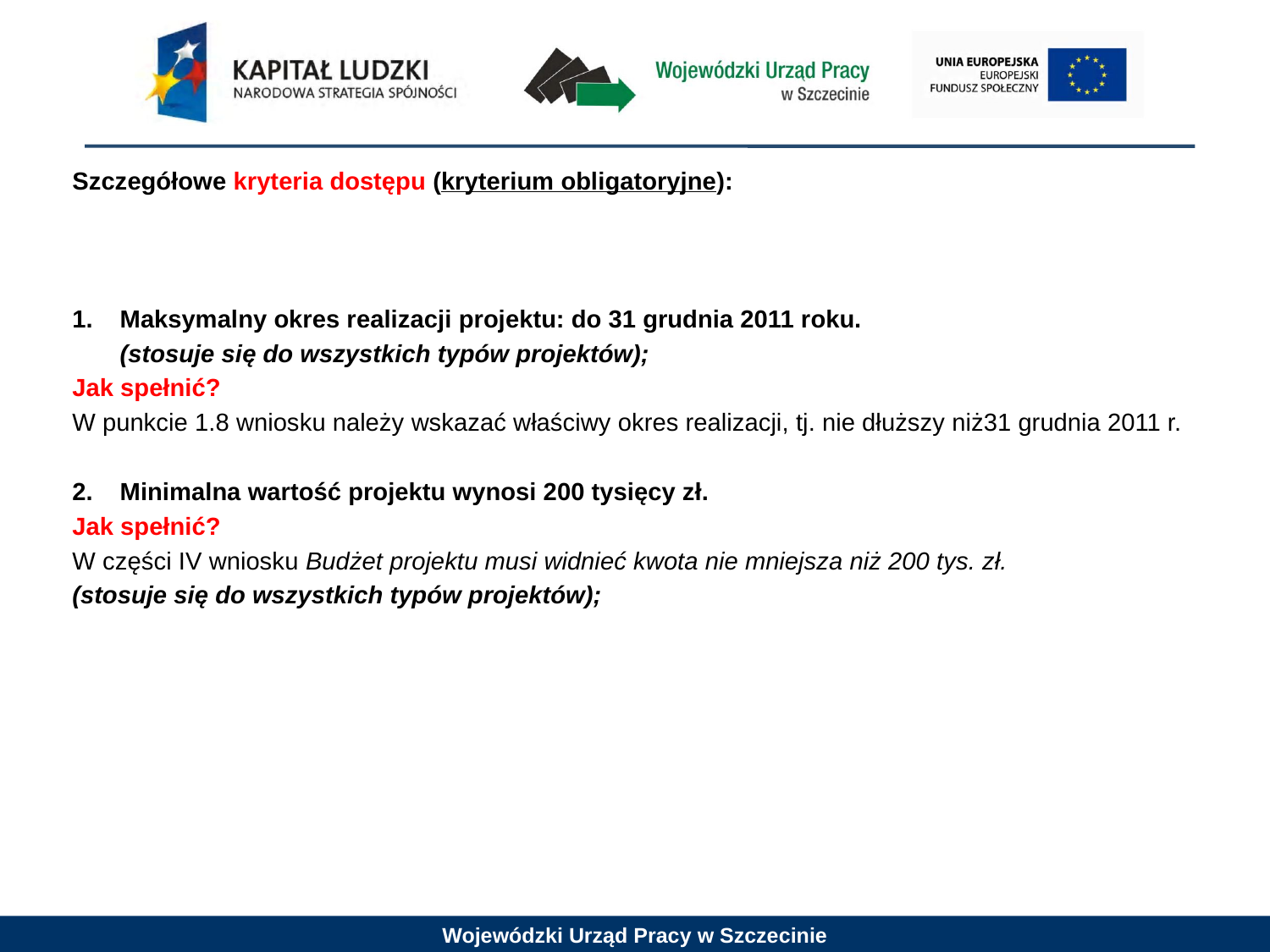

Szczegółowe kryteria dostępu (kryterium obligatoryjne):

Maksymalny okres realizacji projektu: do 31 grudnia 2011 roku.
	(stosuje się do wszystkich typów projektów);
Jak spełnić?
W punkcie 1.8 wniosku należy wskazać właściwy okres realizacji, tj. nie dłuższy niż31 grudnia 2011 r.

2. 	Minimalna wartość projektu wynosi 200 tysięcy zł.
Jak spełnić?
W części IV wniosku Budżet projektu musi widnieć kwota nie mniejsza niż 200 tys. zł.
(stosuje się do wszystkich typów projektów);